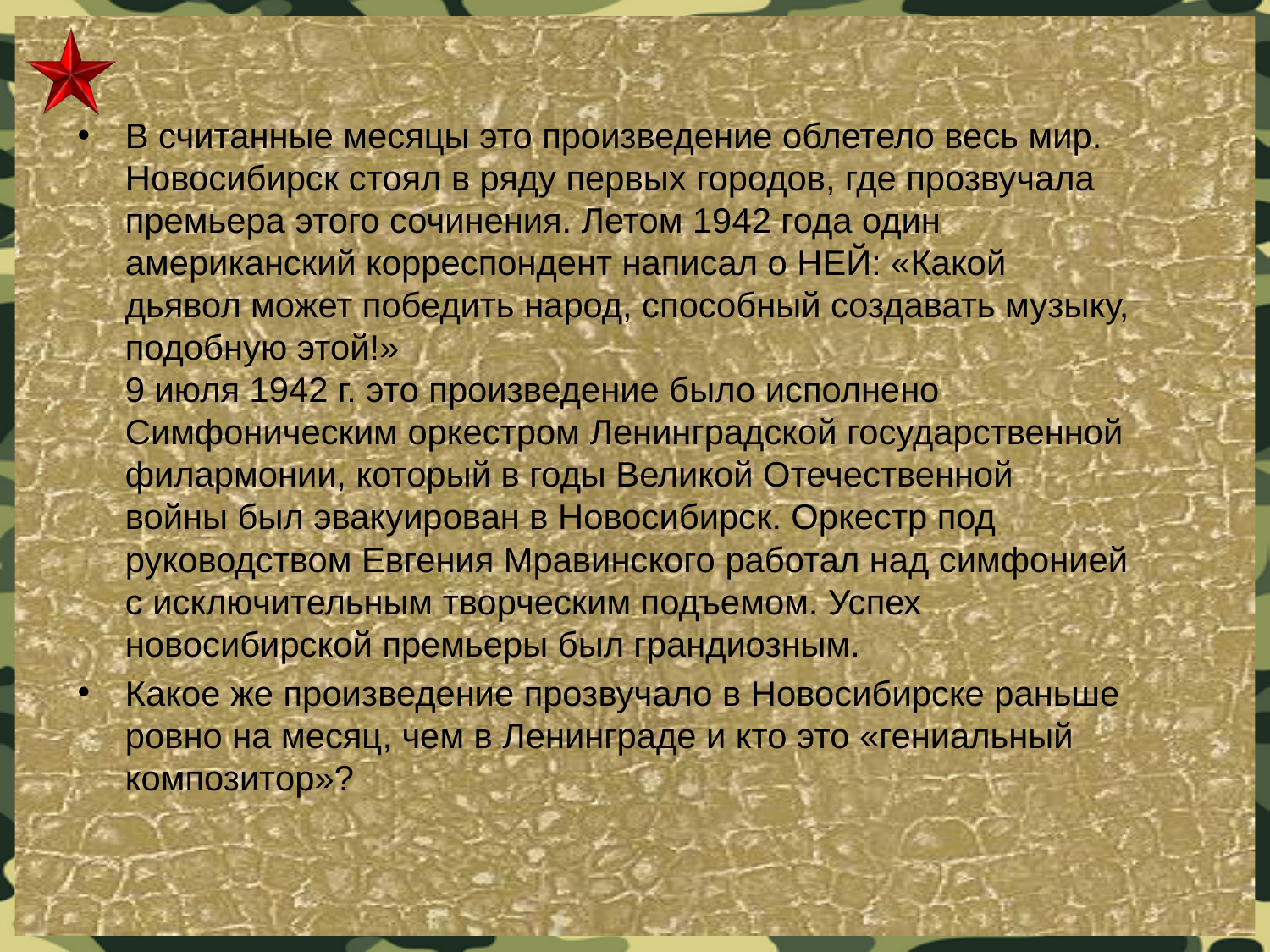

В считанные месяцы это произведение облетело весь мир. Новосибирск стоял в ряду первых городов, где прозвучала премьера этого сочинения. Летом 1942 года один американский корреспондент написал о НЕЙ: «Какой дьявол может победить народ, способный создавать музыку, подобную этой!»
9 июля 1942 г. это произведение было исполнено Симфоническим оркестром Ленинградской государственной филармонии, который в годы Великой Отечественной войны был эвакуирован в Новосибирск. Оркестр под руководством Евгения Мравинского работал над симфонией с исключительным творческим подъемом. Успех новосибирской премьеры был грандиозным.
Какое же произведение прозвучало в Новосибирске раньше ровно на месяц, чем в Ленинграде и кто это «гениальный композитор»?